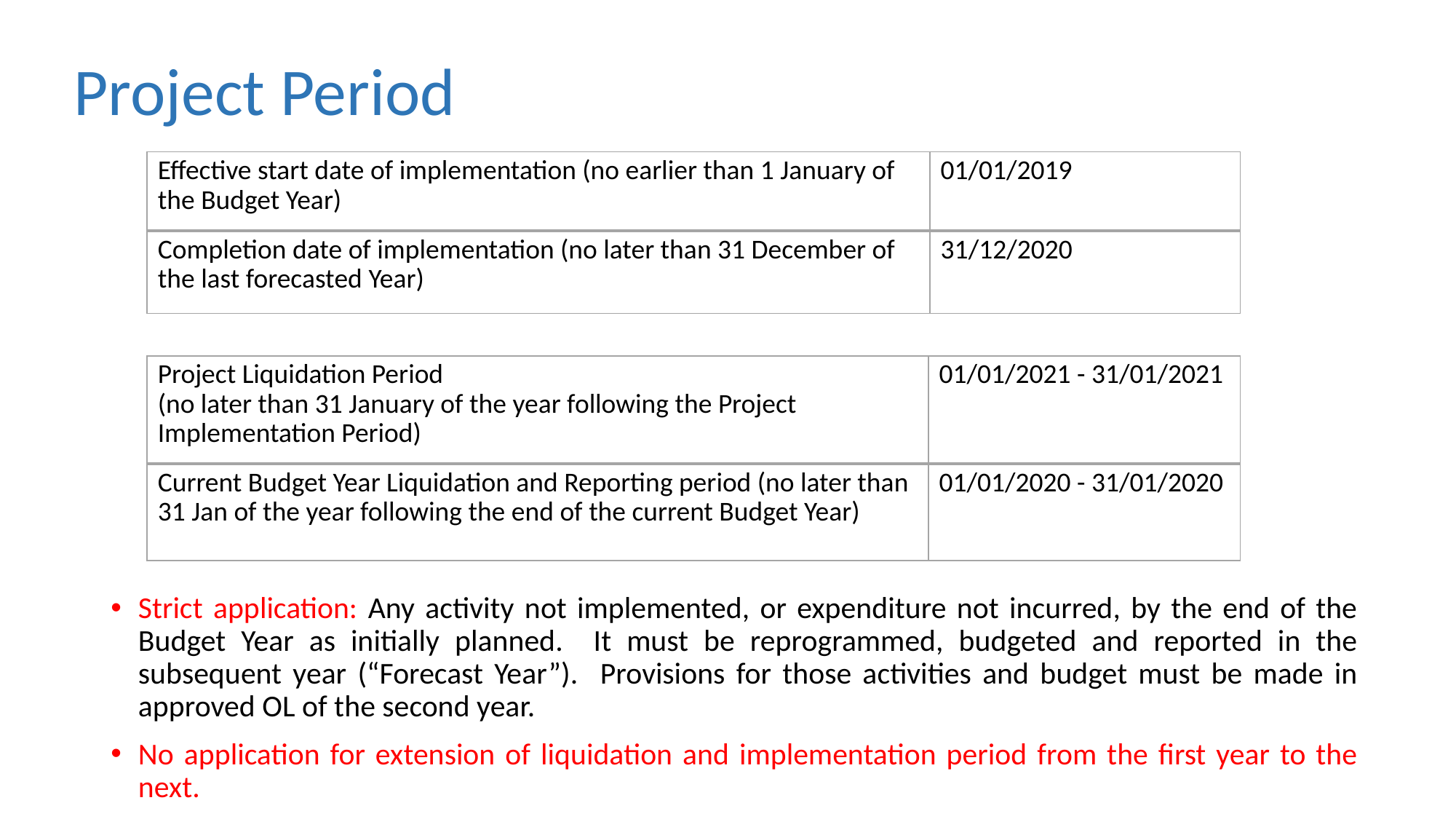

# Project Period

Strict application: Any activity not implemented, or expenditure not incurred, by the end of the Budget Year as initially planned.  It must be reprogrammed, budgeted and reported in the subsequent year (“Forecast Year”).  Provisions for those activities and budget must be made in approved OL of the second year.
No application for extension of liquidation and implementation period from the first year to the next.
| Effective start date of implementation (no earlier than 1 January of the Budget Year) | 01/01/2019 |
| --- | --- |
| Completion date of implementation (no later than 31 December of the last forecasted Year) | 31/12/2020 |
| Project Liquidation Period (no later than 31 January of the year following the Project Implementation Period) | 01/01/2021 - 31/01/2021 |
| --- | --- |
| Current Budget Year Liquidation and Reporting period (no later than 31 Jan of the year following the end of the current Budget Year) | 01/01/2020 - 31/01/2020 |